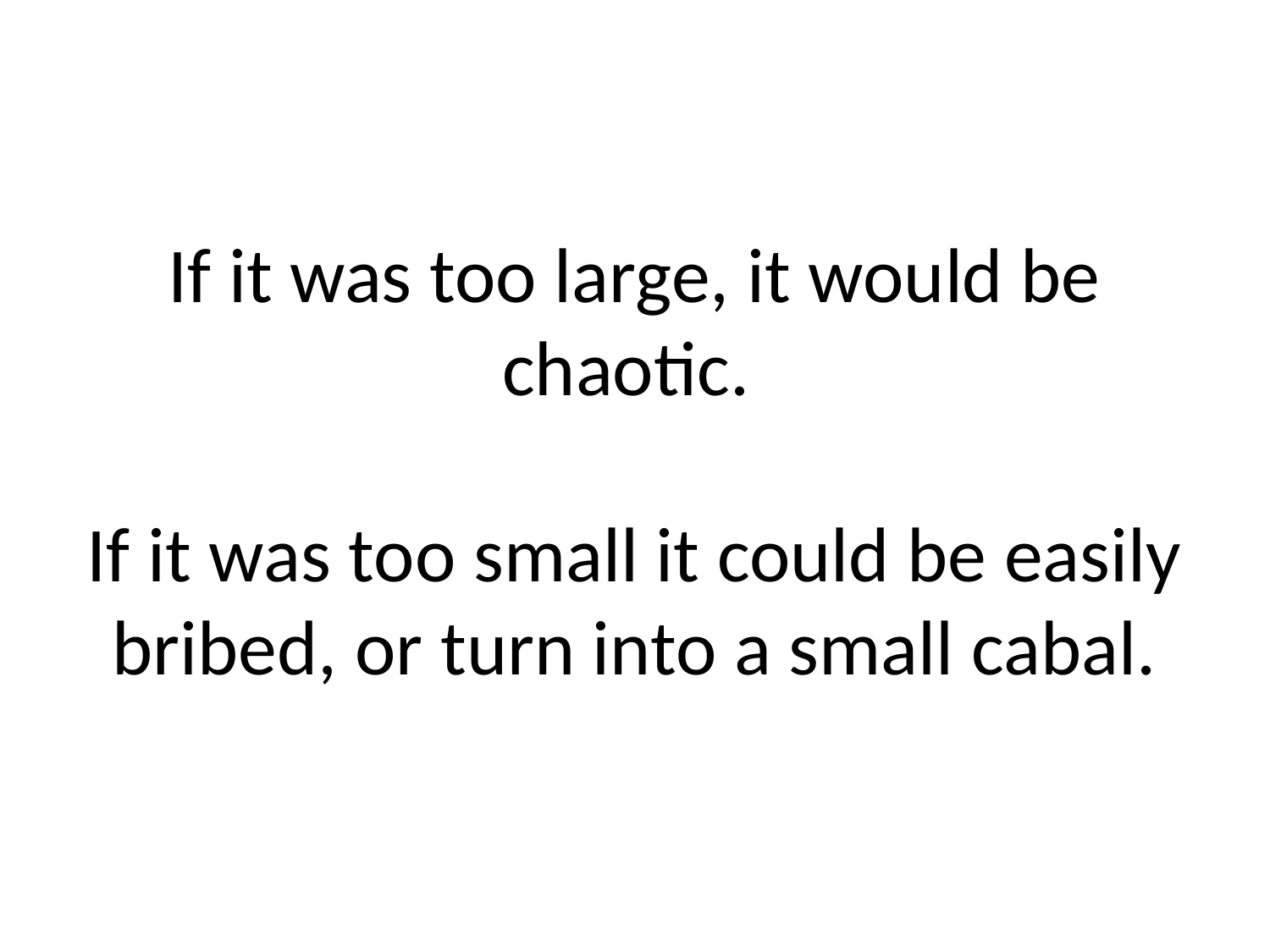

# If it was too large, it would be chaotic. If it was too small it could be easily bribed, or turn into a small cabal.